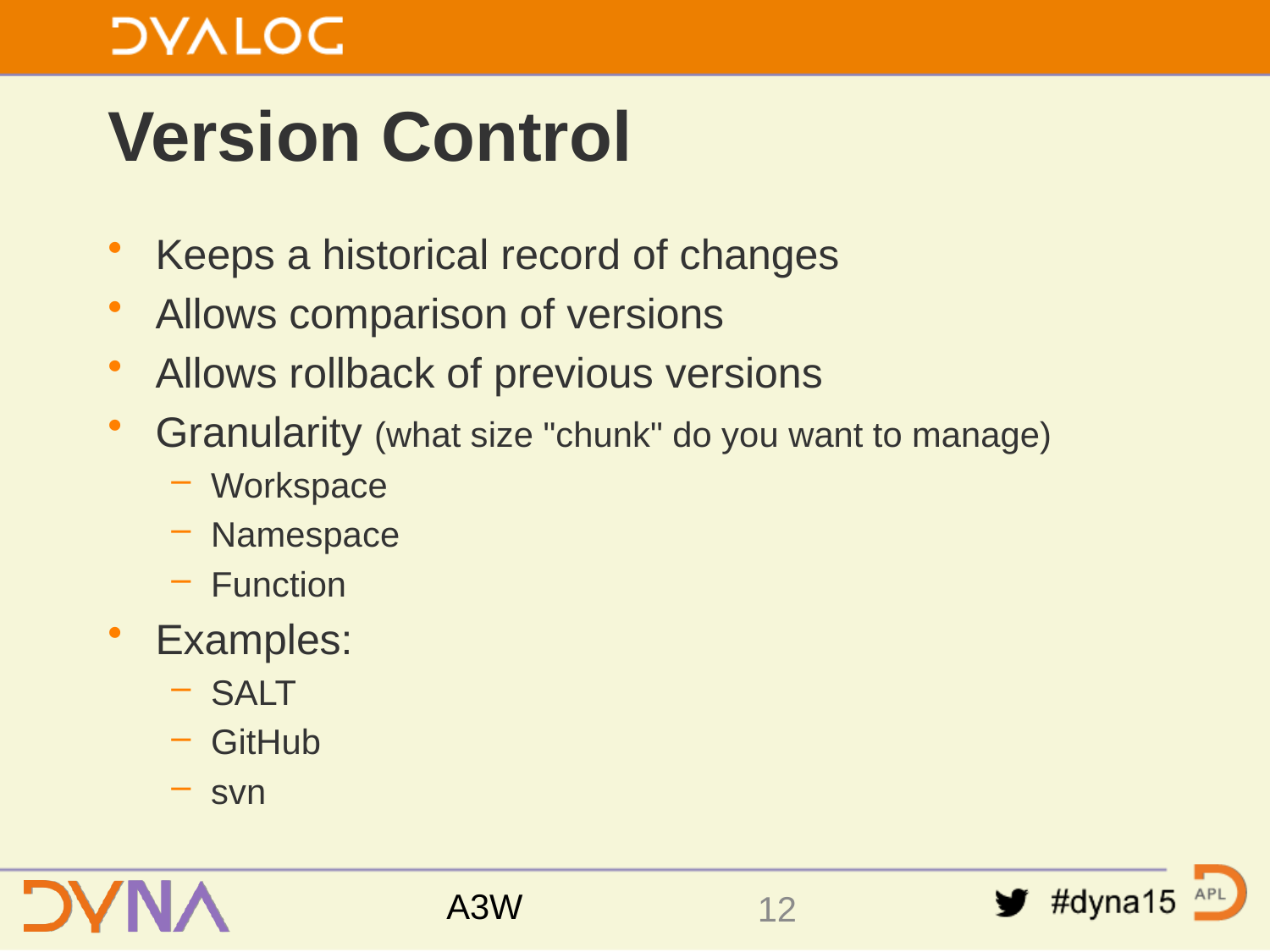

# Version Control
Keeps a historical record of changes
Allows comparison of versions
Allows rollback of previous versions
Granularity (what size "chunk" do you want to manage)
Workspace
Namespace
Function
Examples:
SALT
GitHub
svn
12
A3W